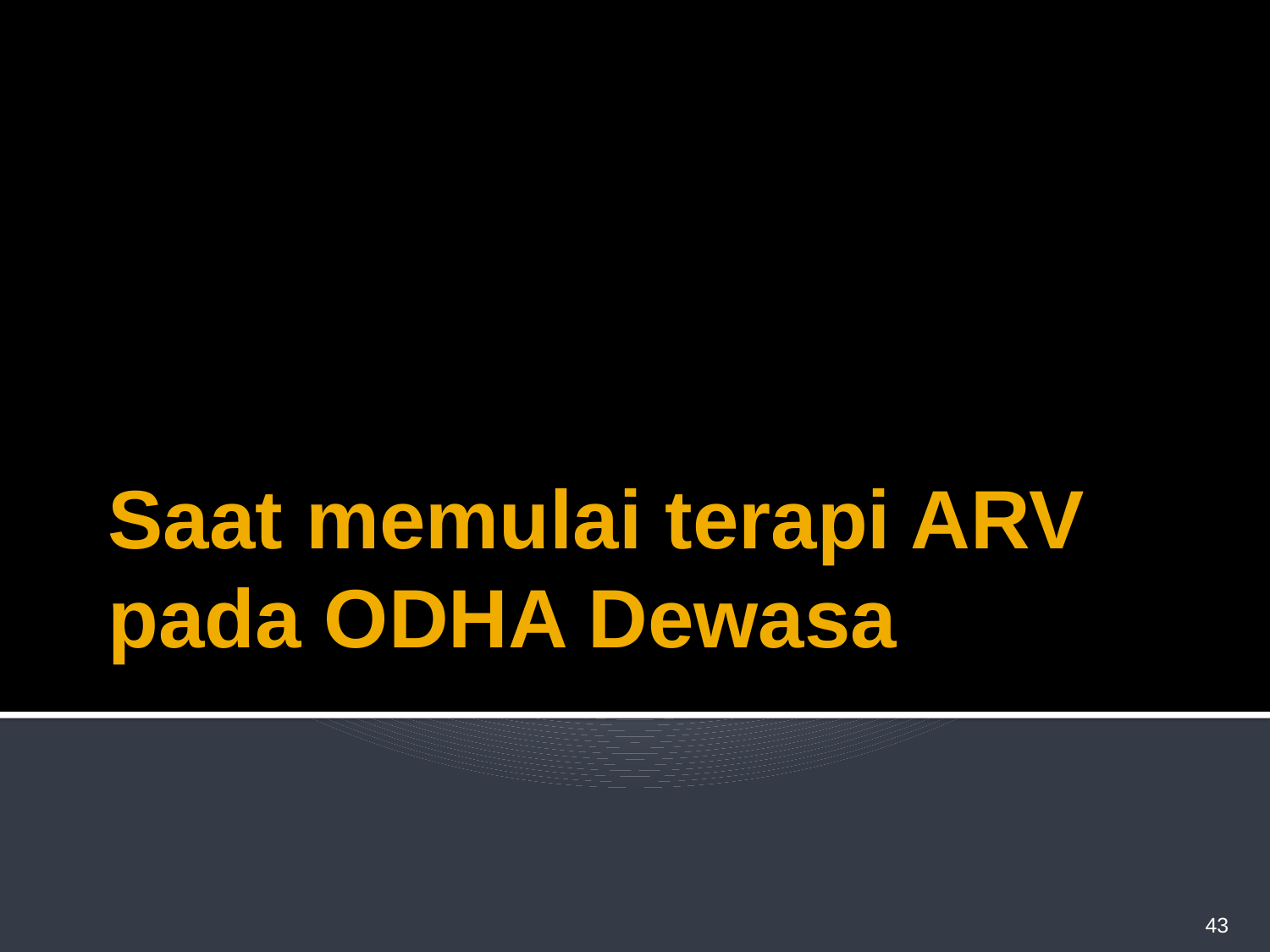

# Saat memulai terapi ARV pada ODHA Dewasa
43